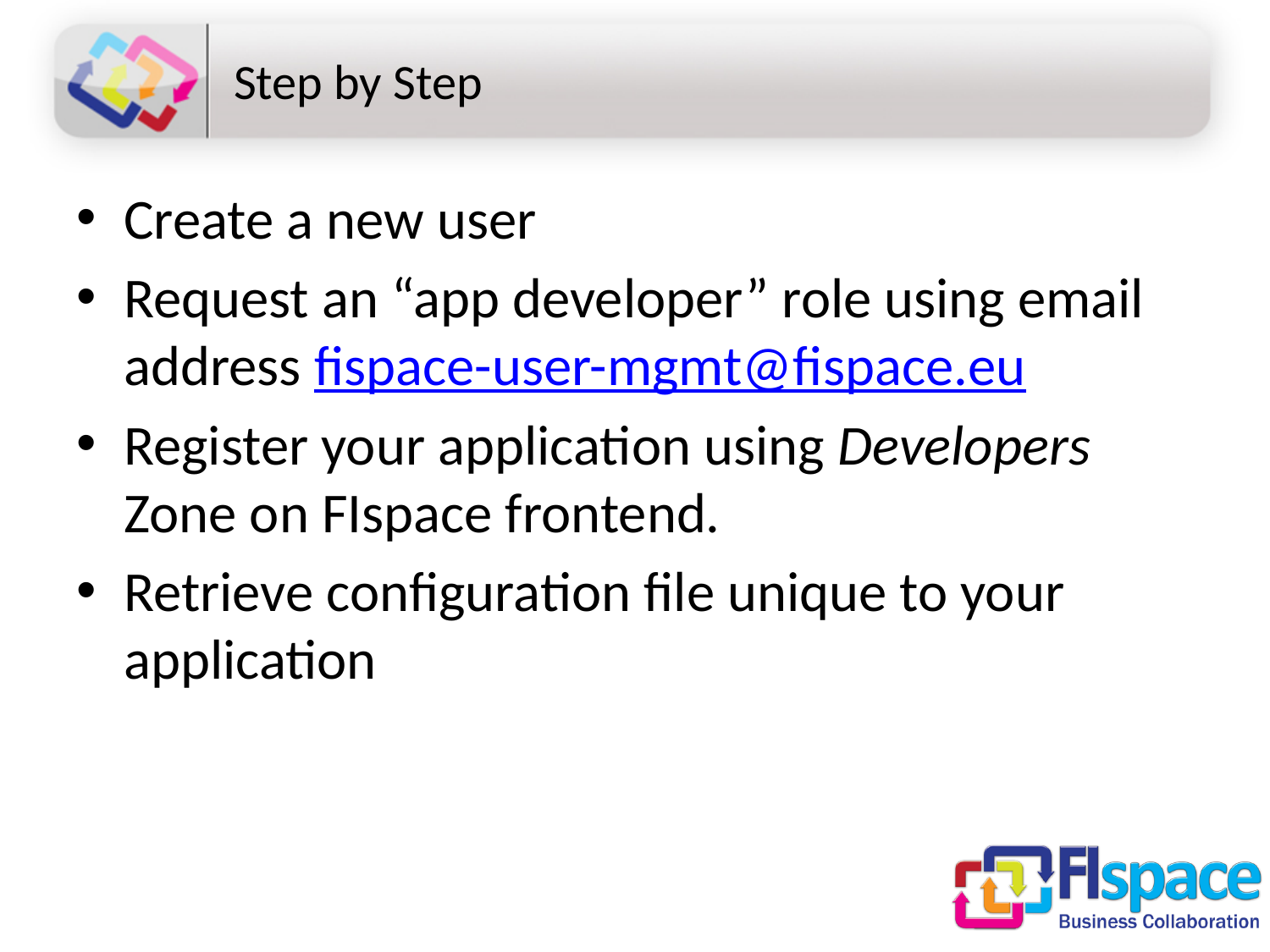

# Step by Step
Create a new user
Request an “app developer” role using email address fispace-user-mgmt@fispace.eu
Register your application using Developers Zone on FIspace frontend.
Retrieve configuration file unique to your application